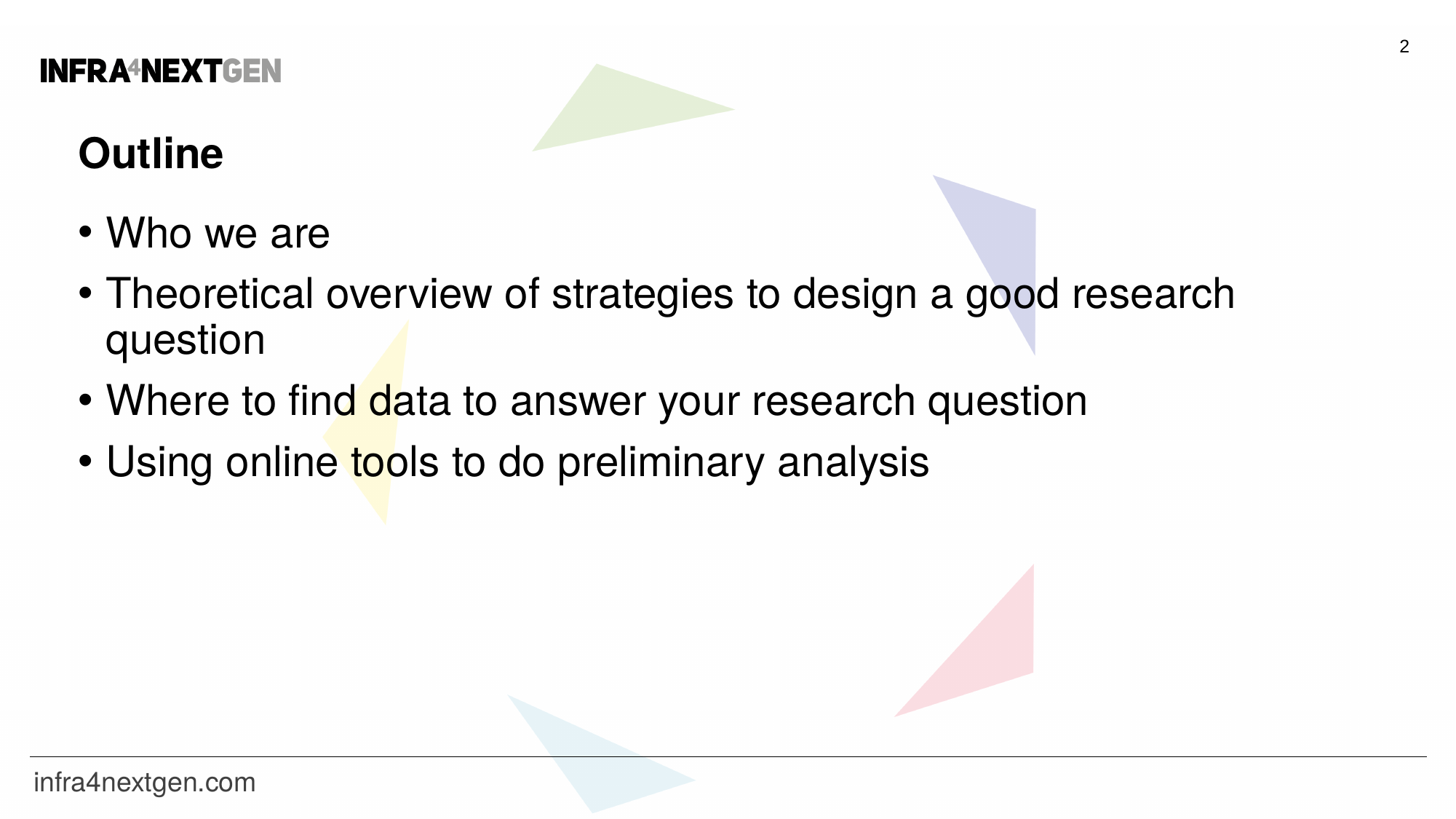

2
# Outline
Who we are
Theoretical overview of strategies to design a good research question
Where to find data to answer your research question
Using online tools to do preliminary analysis
infra4nextgen.com